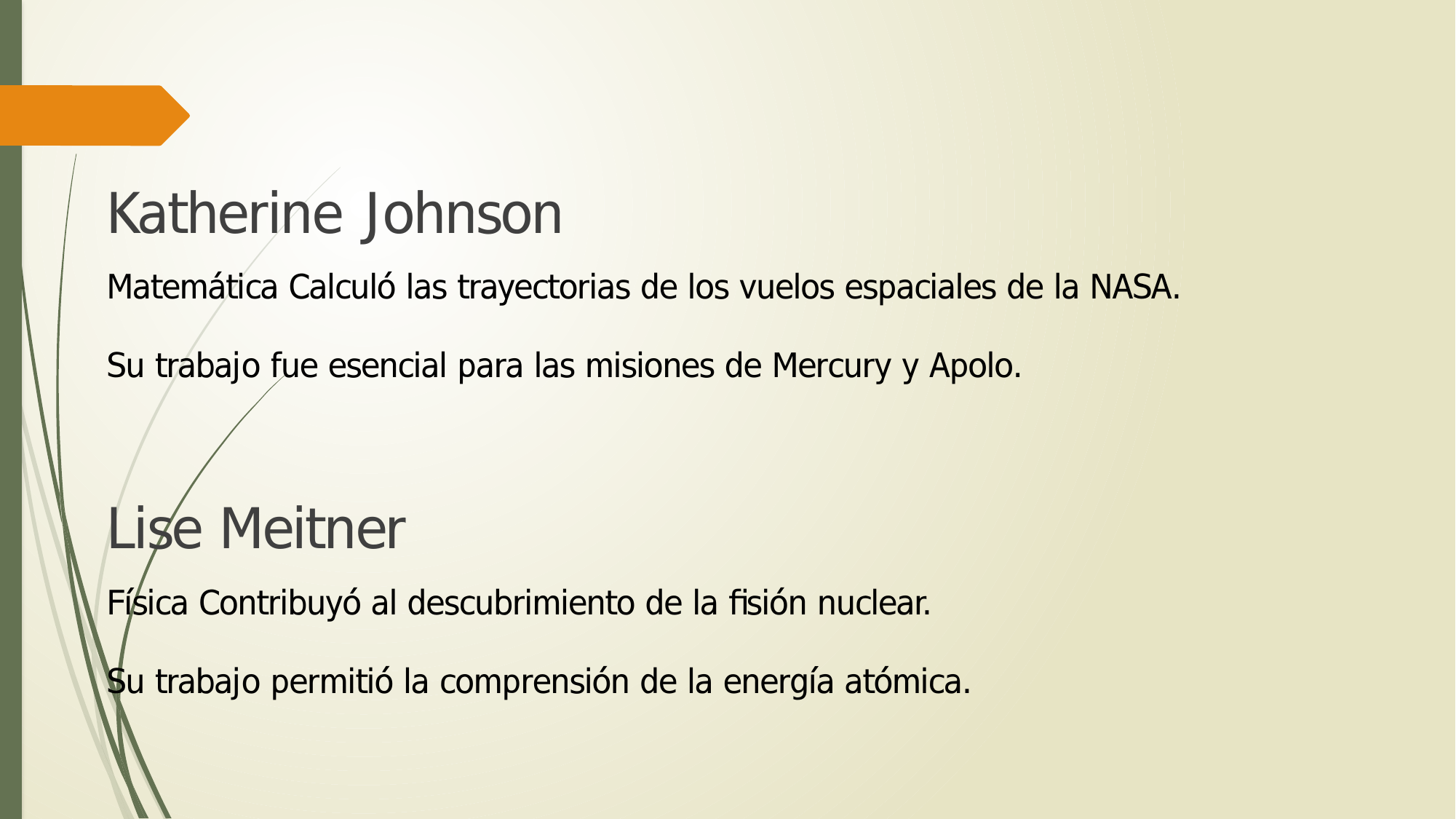

Katherine Johnson
Matemática Calculó las trayectorias de los vuelos espaciales de la NASA.
Su trabajo fue esencial para las misiones de Mercury y Apolo.

Lise Meitner
Física Contribuyó al descubrimiento de la fisión nuclear.
Su trabajo permitió la comprensión de la energía atómica.